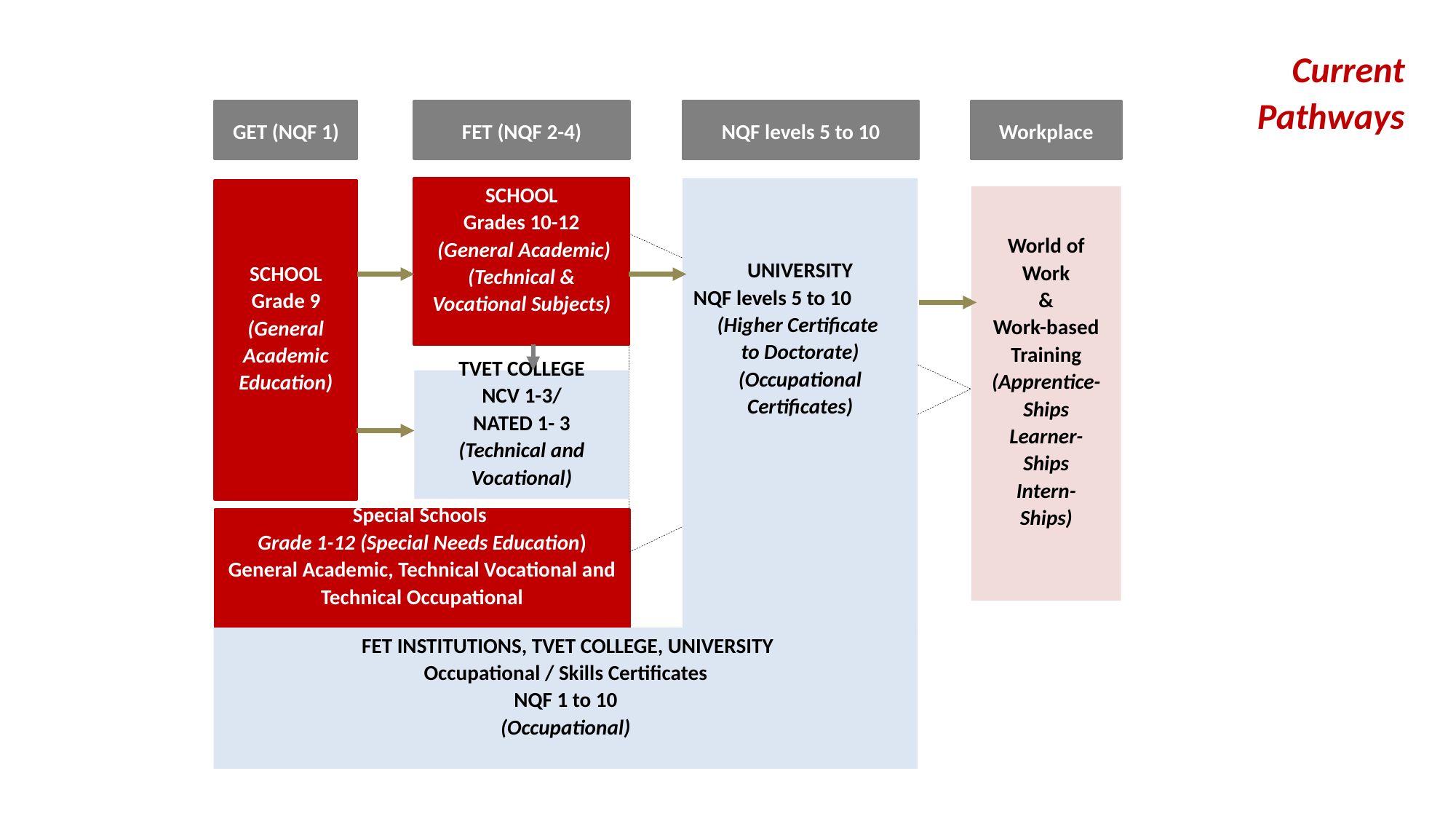

#
Current Pathways
FET (NQF 2-4)
SCHOOL
Grades 10-12
 (General Academic)
(Technical & Vocational Subjects)

TVET COLLEGE
NCV 1-3/
NATED 1- 3
(Technical and Vocational)

                             FET INSTITUTIONS, TVET COLLEGE, UNIVERSITY
Occupational / Skills Certificates
NQF 1 to 10
(Occupational)

GET (NQF 1)
SCHOOL
Grade 9
(General
Academic Education)

NQF levels 5 to 10
UNIVERSITY
NQF levels 5 to 10
(Higher Certificate
to Doctorate) (Occupational Certificates)

Workplace
World of Work
 &
Work-based Training
(Apprentice-
Ships
Learner-
Ships
Intern-
Ships)

Special Schools
Grade 1-12 (Special Needs Education)
General Academic, Technical Vocational and Technical Occupational